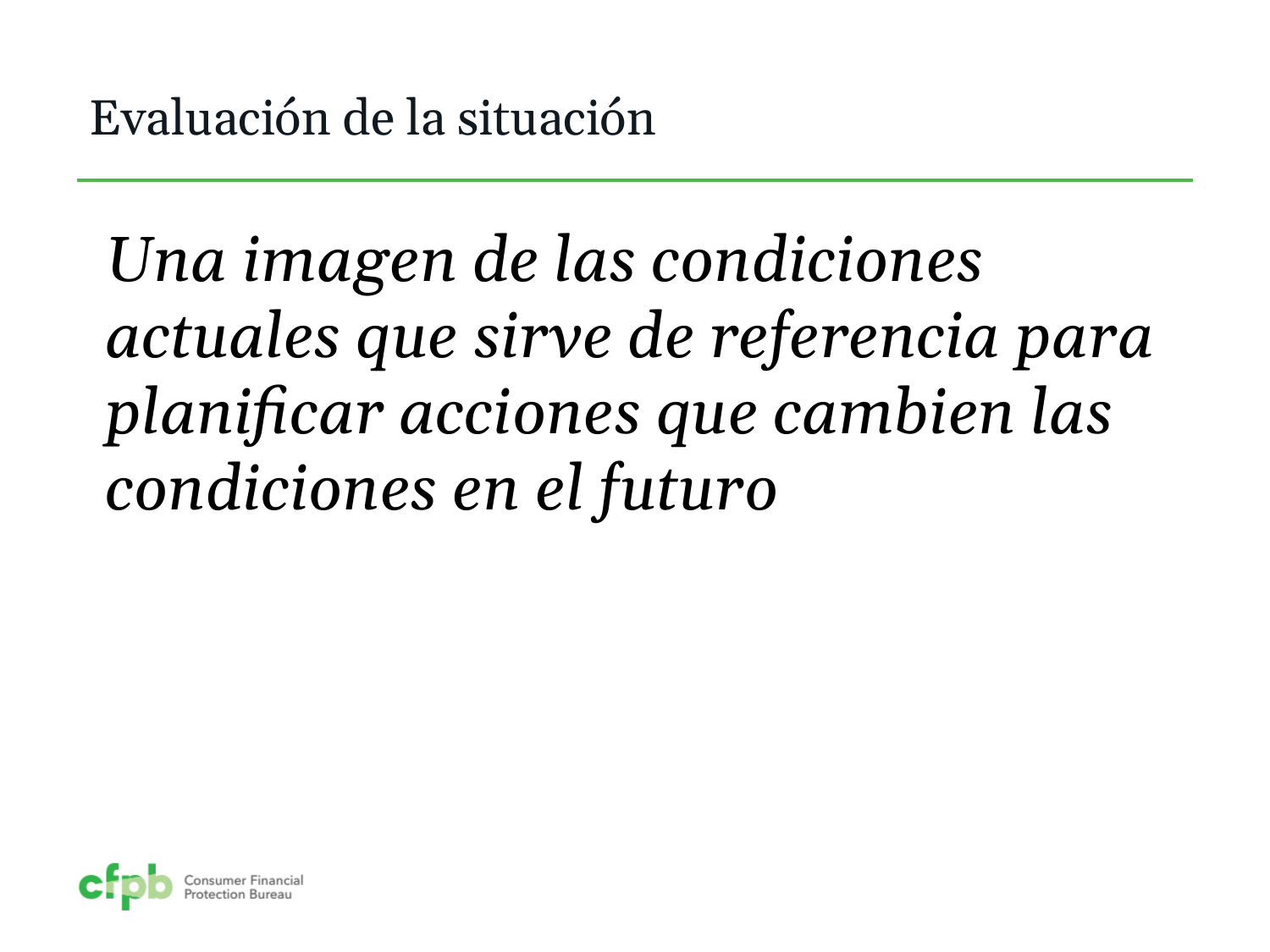

# Evaluación de la situación
Una imagen de las condiciones actuales que sirve de referencia para planificar acciones que cambien las condiciones en el futuro